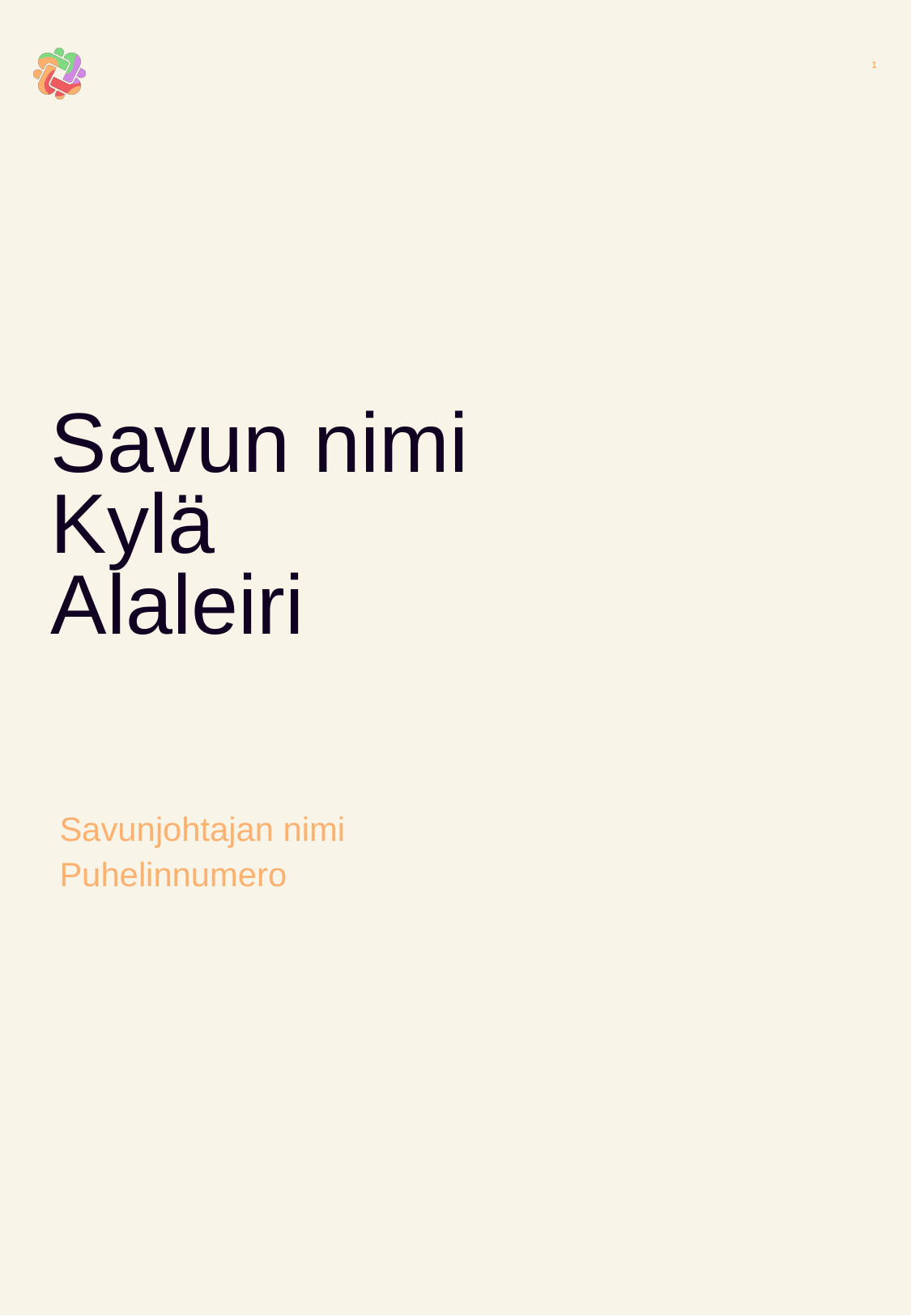

1
# Savun nimi
Kylä
Alaleiri
Savunjohtajan nimi
Puhelinnumero